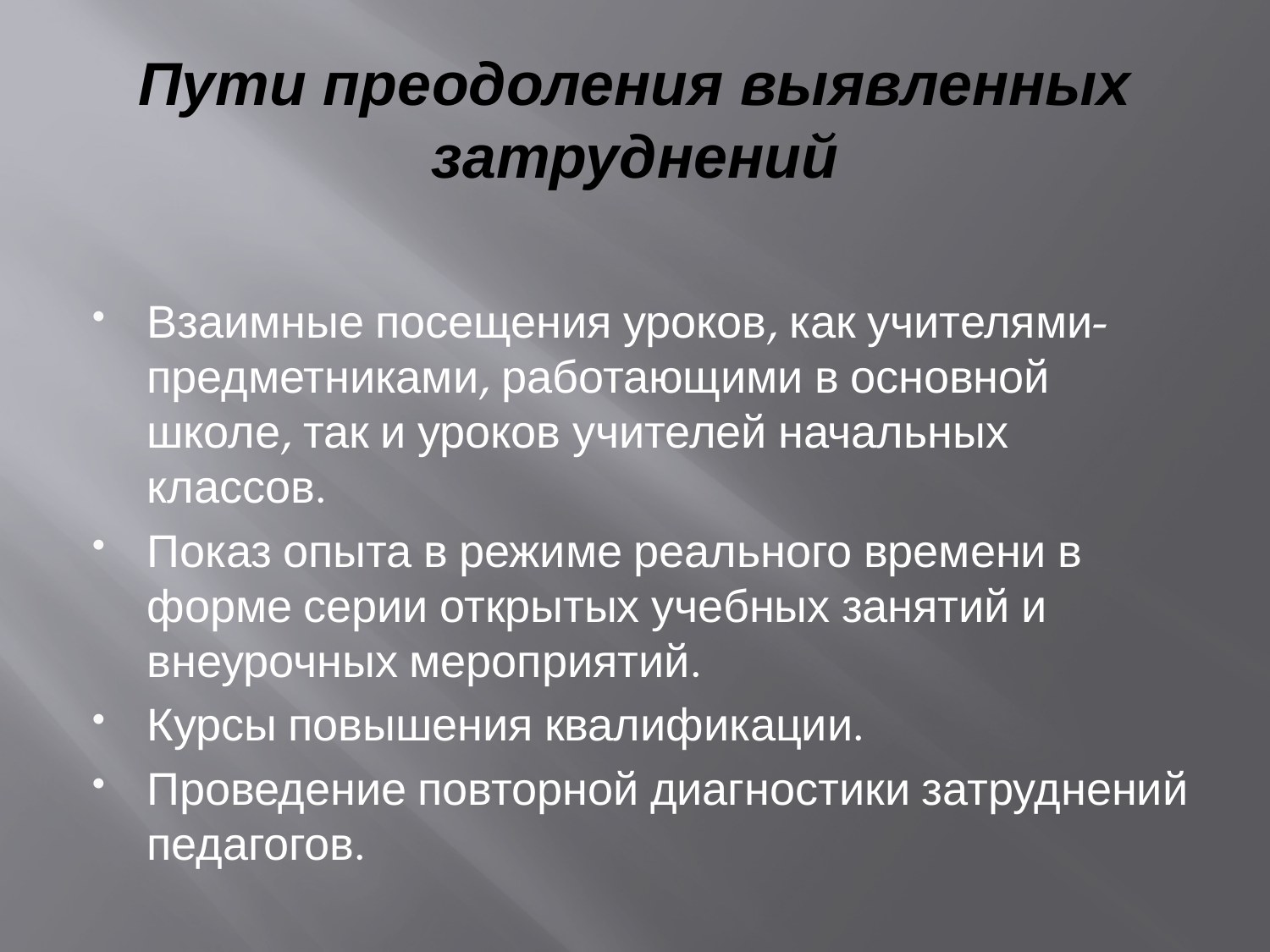

# Пути преодоления выявленных затруднений

Взаимные посещения уроков, как учителями-предметниками, работающими в основной школе, так и уроков учителей начальных классов.
Показ опыта в режиме реального времени в форме серии открытых учебных занятий и внеурочных мероприятий.
Курсы повышения квалификации.
Проведение повторной диагностики затруднений педагогов.